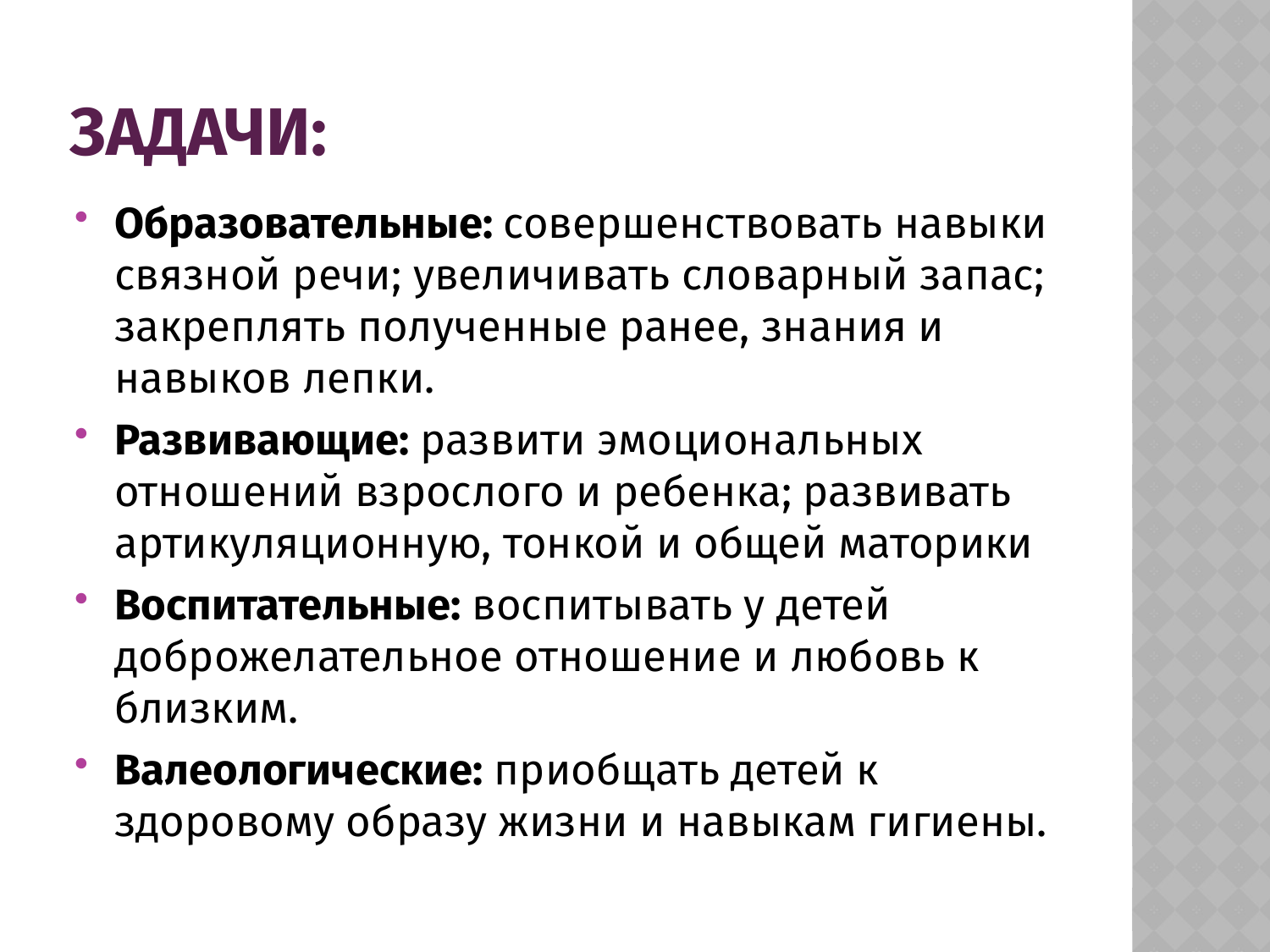

# Задачи:
Образовательные: совершенствовать навыки связной речи; увеличивать словарный запас; закреплять полученные ранее, знания и навыков лепки.
Развивающие: развити эмоциональных отношений взрослого и ребенка; развивать артикуляционную, тонкой и общей маторики
Воспитательные: воспитывать у детей доброжелательное отношение и любовь к близким.
Валеологические: приобщать детей к здоровому образу жизни и навыкам гигиены.